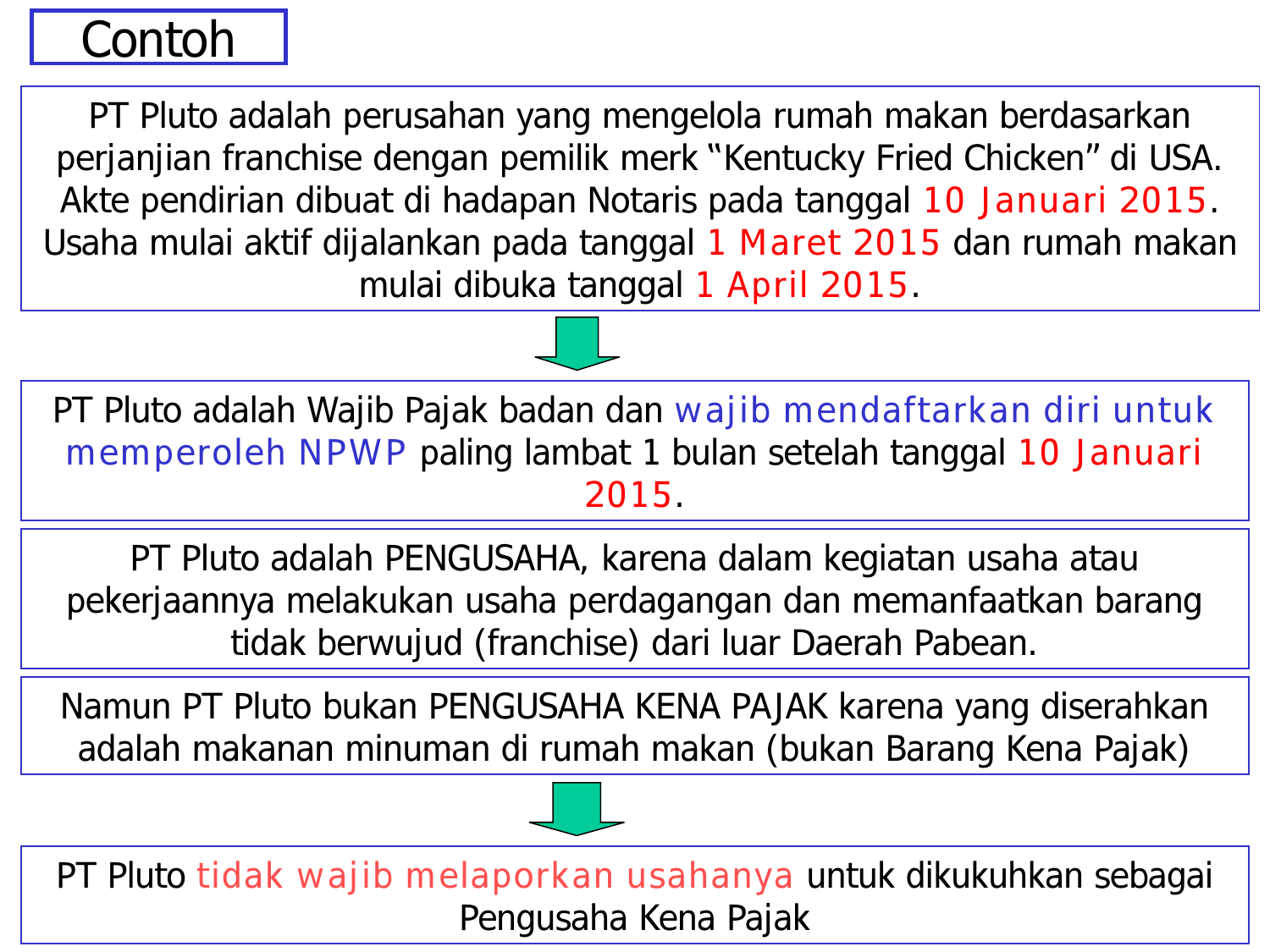

# Contoh
PT Pluto adalah perusahan yang mengelola rumah makan berdasarkan perjanjian franchise dengan pemilik merk “Kentucky Fried Chicken” di USA. Akte pendirian dibuat di hadapan Notaris pada tanggal 10 Januari 2015. Usaha mulai aktif dijalankan pada tanggal 1 Maret 2015 dan rumah makan mulai dibuka tanggal 1 April 2015.

PT Pluto adalah Wajib Pajak badan dan wajib mendaftarkan diri untuk memperoleh NPWP paling lambat 1 bulan setelah tanggal 10 Januari 2015.
PT Pluto adalah PENGUSAHA, karena dalam kegiatan usaha atau pekerjaannya melakukan usaha perdagangan dan memanfaatkan barang tidak berwujud (franchise) dari luar Daerah Pabean.
Namun PT Pluto bukan PENGUSAHA KENA PAJAK karena yang diserahkan adalah makanan minuman di rumah makan (bukan Barang Kena Pajak)

PT Pluto tidak wajib melaporkan usahanya untuk dikukuhkan sebagai Pengusaha Kena Pajak